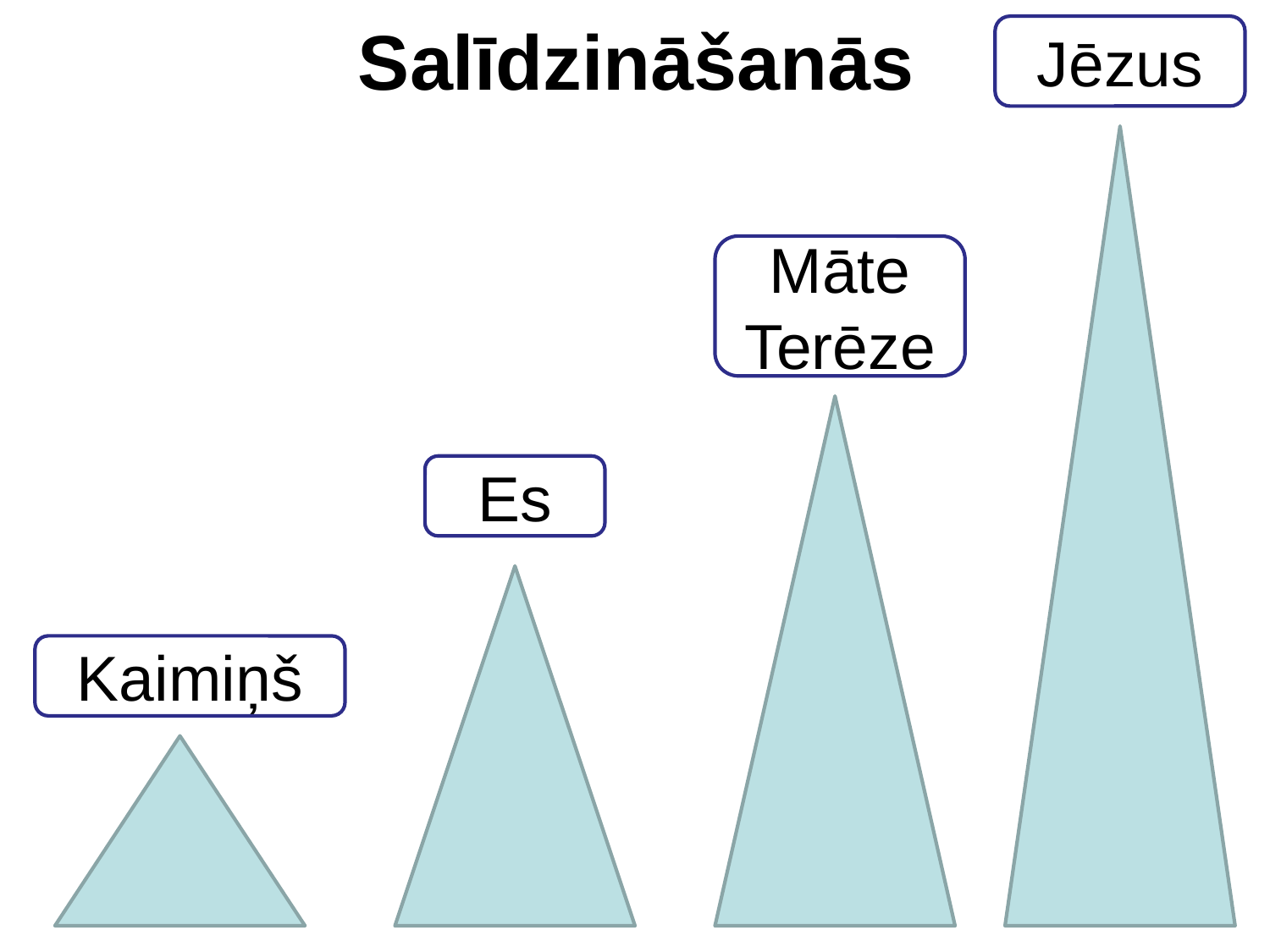

Salīdzināšanās
Jēzus

Māte Terēze

Es

Kaimiņš

5